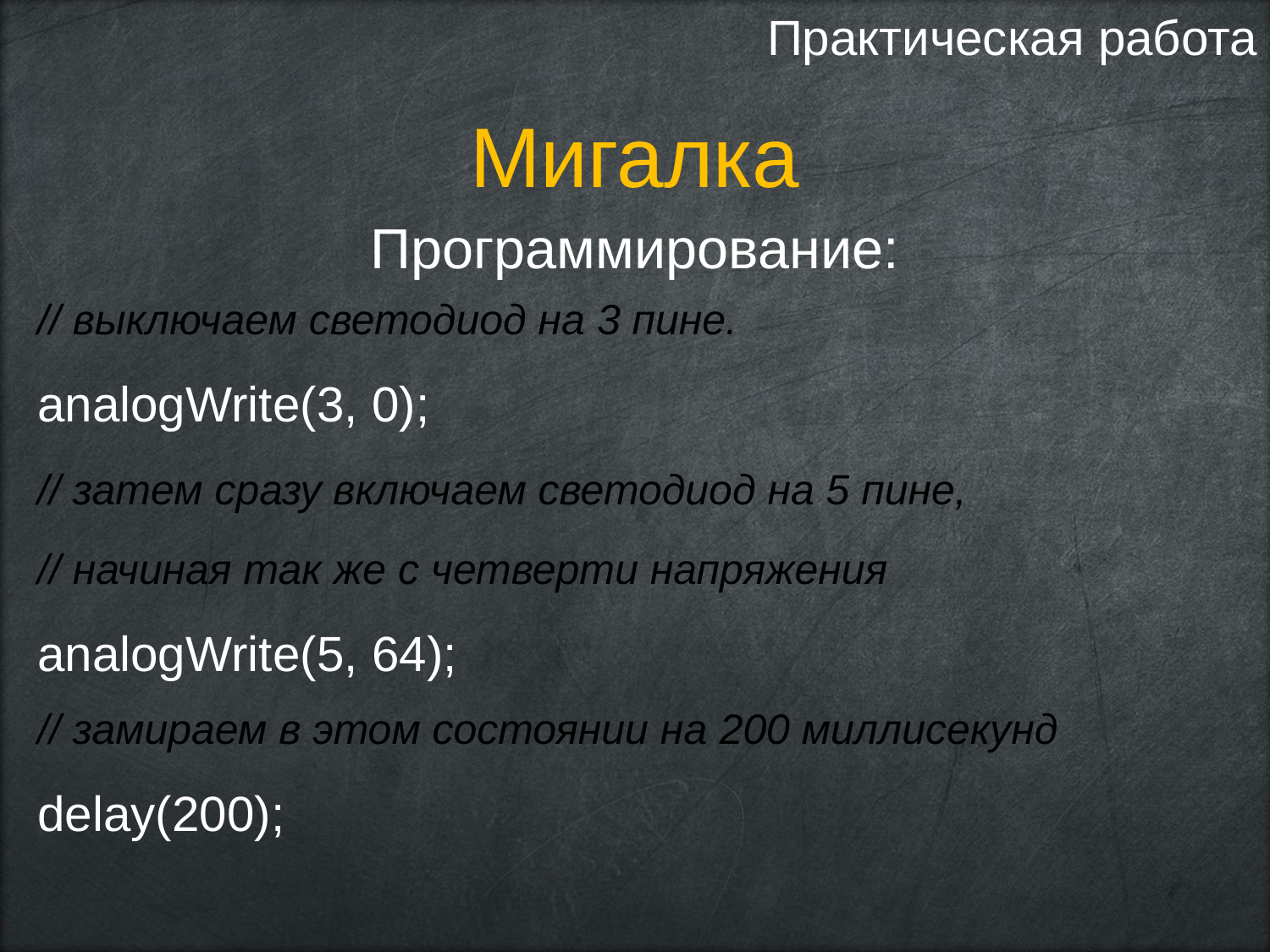

Практическая работа
Мигалка
Программирование:
// выключаем светодиод на 3 пине.
analogWrite(3, 0);
// затем сразу включаем светодиод на 5 пине,
// начиная так же с четверти напряжения
analogWrite(5, 64);
// замираем в этом состоянии на 200 миллисекунд
delay(200);